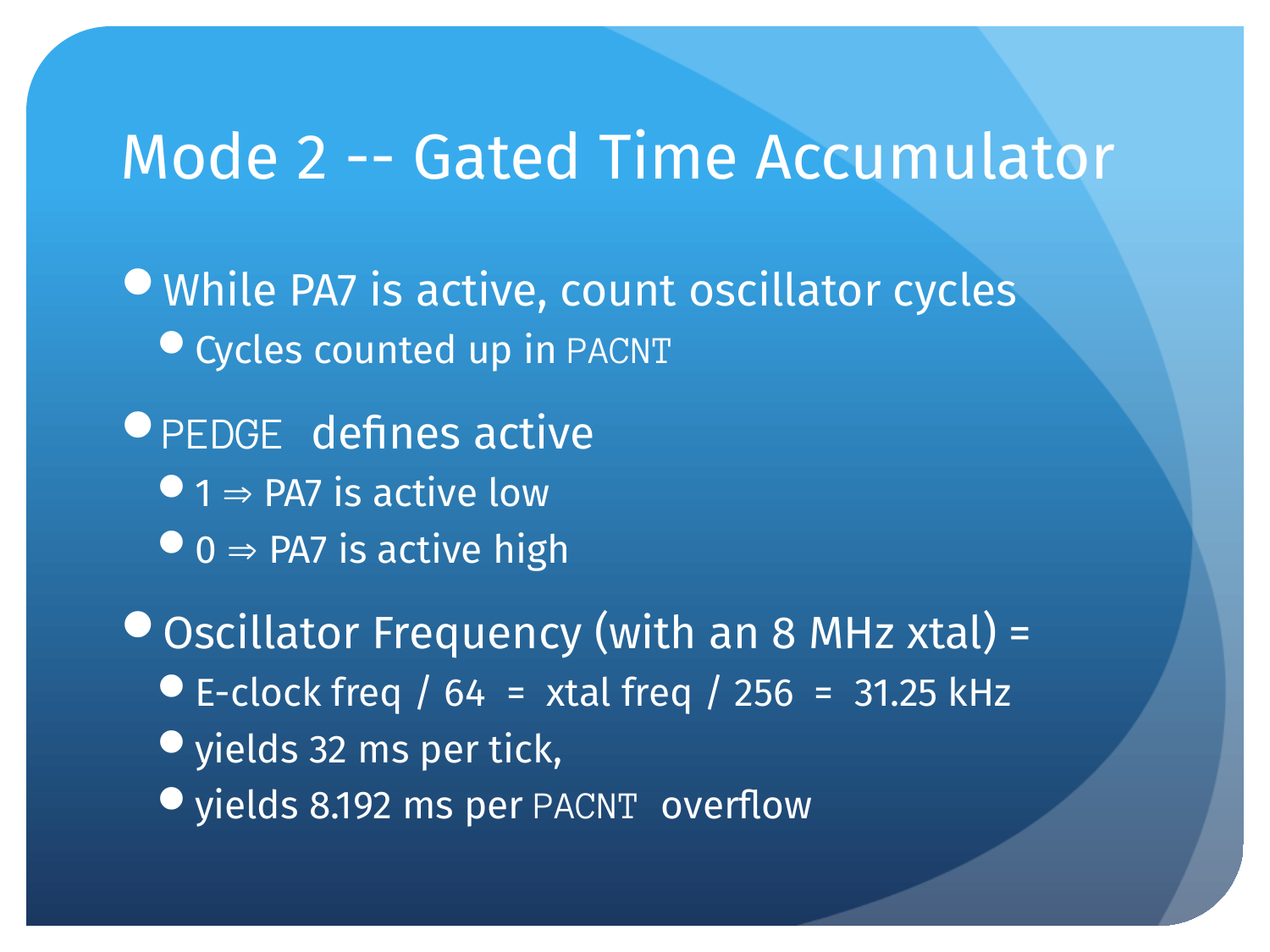

# Mode 2 -- Gated Time Accumulator
While PA7 is active, count oscillator cycles
Cycles counted up in PACNT
PEDGE defines active
1 ⇒ PA7 is active low
0 ⇒ PA7 is active high
Oscillator Frequency (with an 8 MHz xtal) =
E-clock freq / 64  =  xtal freq / 256  =  31.25 kHz
yields 32 ms per tick,
yields 8.192 ms per PACNT overflow